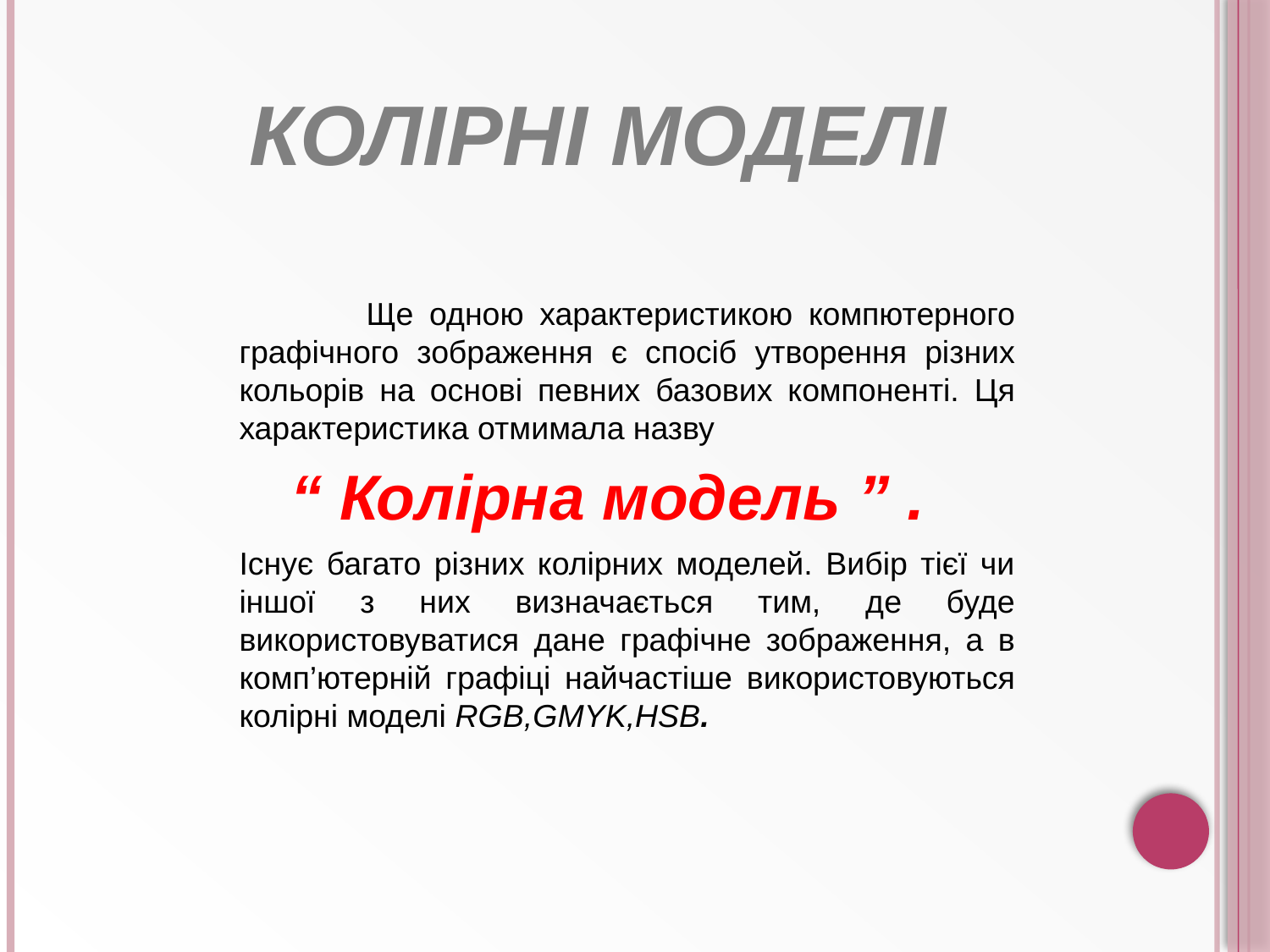

# Колірні моделі
		Ще одною характеристикою компютерного графічного зображення є спосіб утворення різних кольорів на основі певних базових компоненті. Ця характеристика отмимала назву
“ Колірна модель ” .
	Існує багато різних колірних моделей. Вибір тієї чи іншої з них визначається тим, де буде використовуватися дане графічне зображення, а в комп’ютерній графіці найчастіше використовуються колірні моделі RGB,GMYK,HSB.